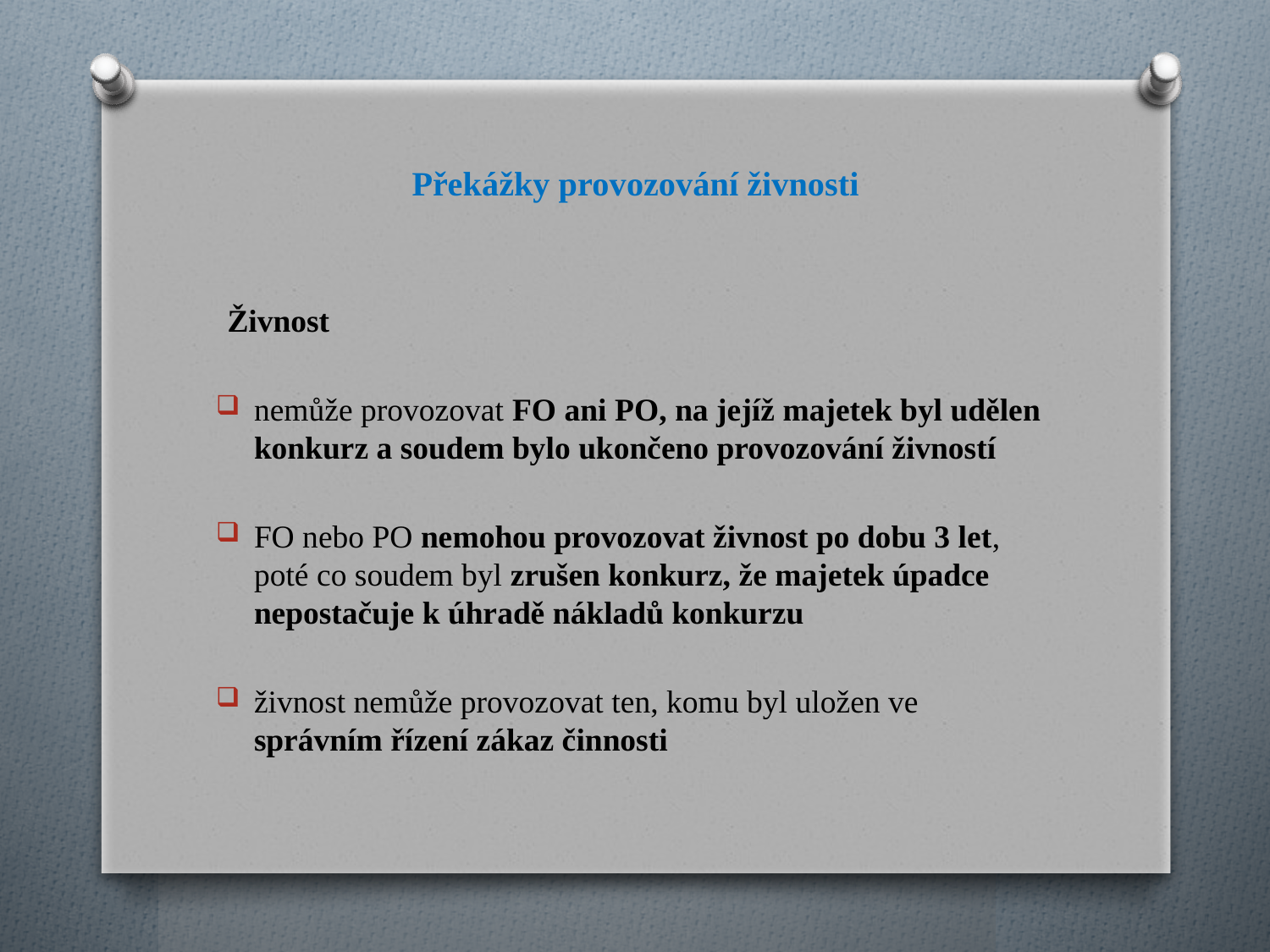

# Překážky provozování živnosti
Živnost

nemůže provozovat FO ani PO, na jejíž majetek byl udělen konkurz a soudem bylo ukončeno provozování živností

FO nebo PO nemohou provozovat živnost po dobu 3 let, poté co soudem byl zrušen konkurz, že majetek úpadce nepostačuje k úhradě nákladů konkurzu

živnost nemůže provozovat ten, komu byl uložen ve správním řízení zákaz činnosti